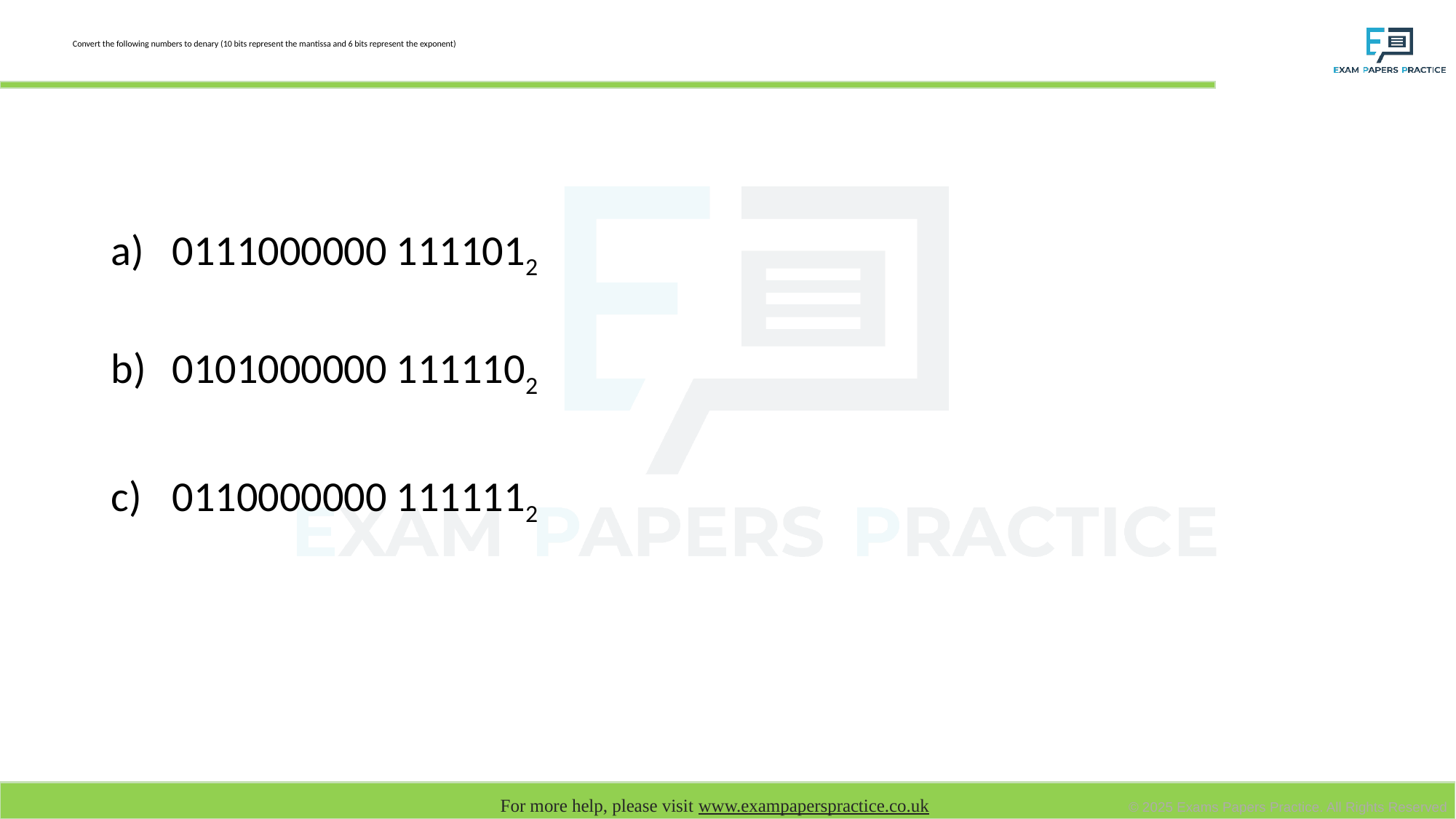

# Convert the following numbers to denary (10 bits represent the mantissa and 6 bits represent the exponent)
0111000000 1111012

0101000000 1111102

0110000000 1111112